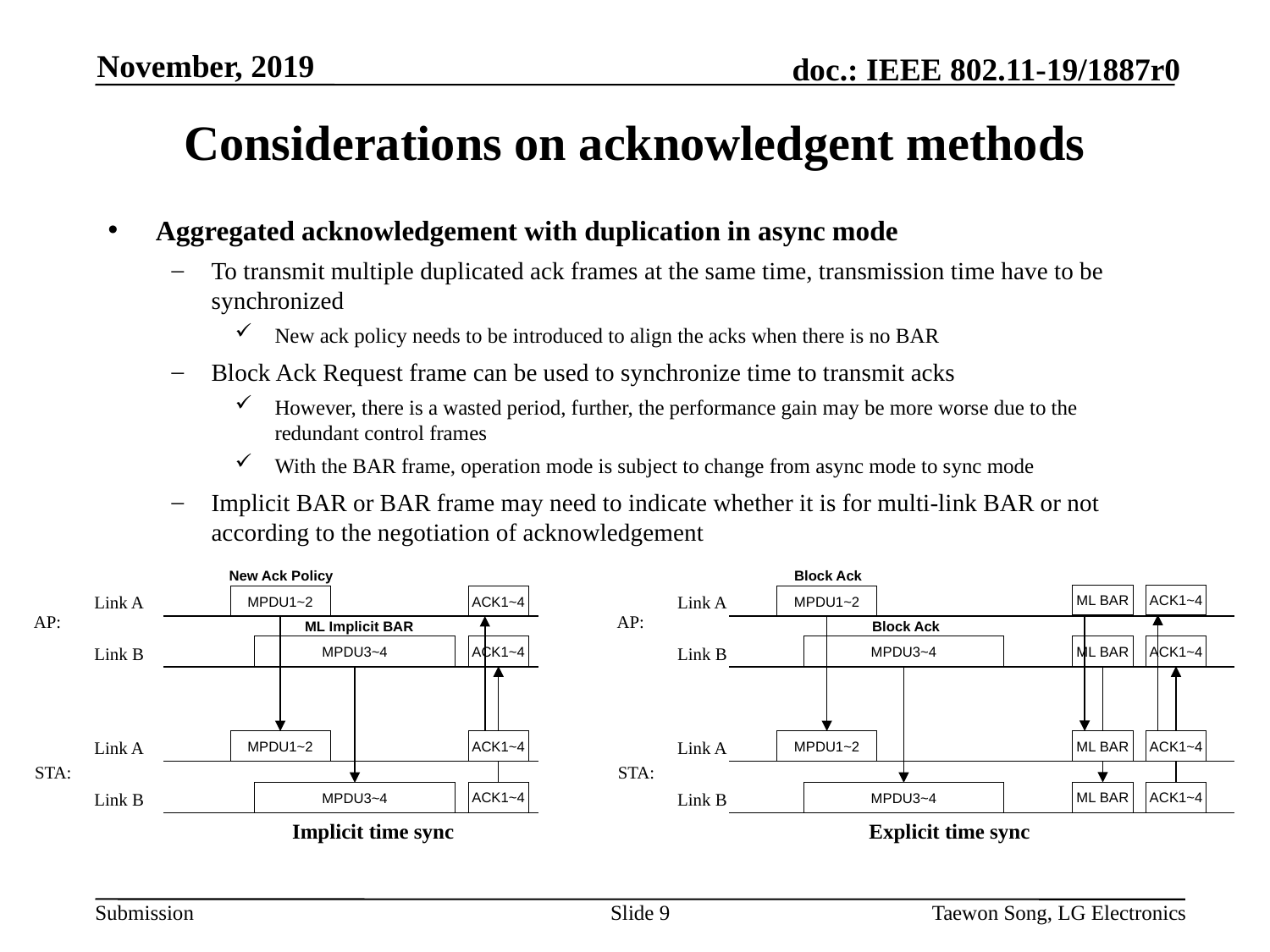

November, 2019
# Considerations on acknowledgent methods
Aggregated acknowledgement with duplication in async mode
To transmit multiple duplicated ack frames at the same time, transmission time have to be synchronized
New ack policy needs to be introduced to align the acks when there is no BAR
Block Ack Request frame can be used to synchronize time to transmit acks
However, there is a wasted period, further, the performance gain may be more worse due to the redundant control frames
With the BAR frame, operation mode is subject to change from async mode to sync mode
Implicit BAR or BAR frame may need to indicate whether it is for multi-link BAR or not according to the negotiation of acknowledgement
New Ack Policy
Block Ack
ML BAR
ACK1~4
Link A
Link A
MPDU1~2
ACK1~4
MPDU1~2
AP:
AP:
ML Implicit BAR
Block Ack
Link B
Link B
MPDU3~4
ACK1~4
MPDU3~4
ML BAR
ACK1~4
Link A
Link A
ML BAR
ACK1~4
MPDU1~2
MPDU1~2
ACK1~4
STA:
STA:
Link B
Link B
ACK1~4
ML BAR
ACK1~4
MPDU3~4
MPDU3~4
Implicit time sync
Explicit time sync
Slide 9
Taewon Song, LG Electronics